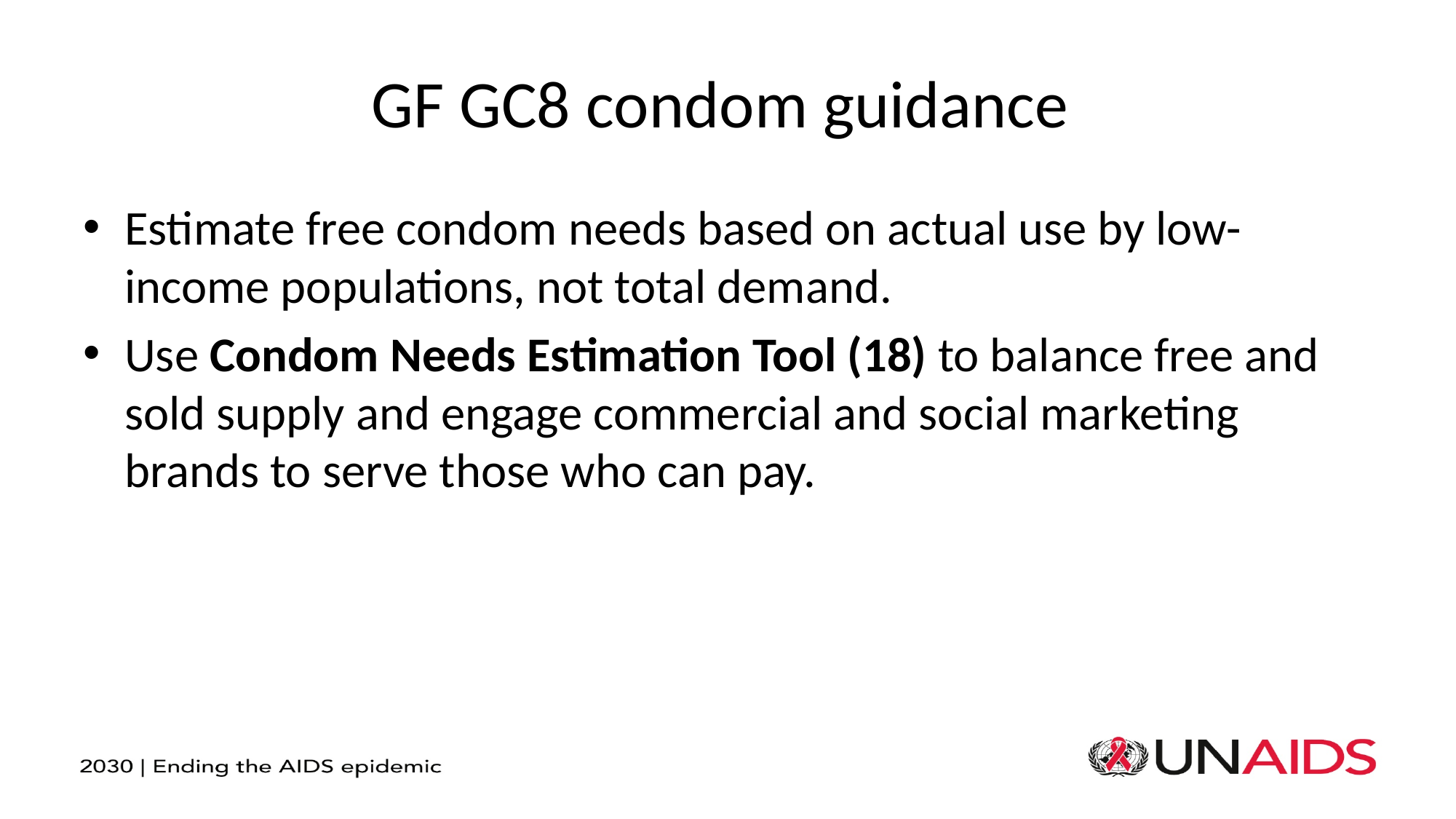

# GF GC8 condom guidance
Estimate free condom needs based on actual use by low-income populations, not total demand.
Use Condom Needs Estimation Tool (18) to balance free and sold supply and engage commercial and social marketing brands to serve those who can pay.